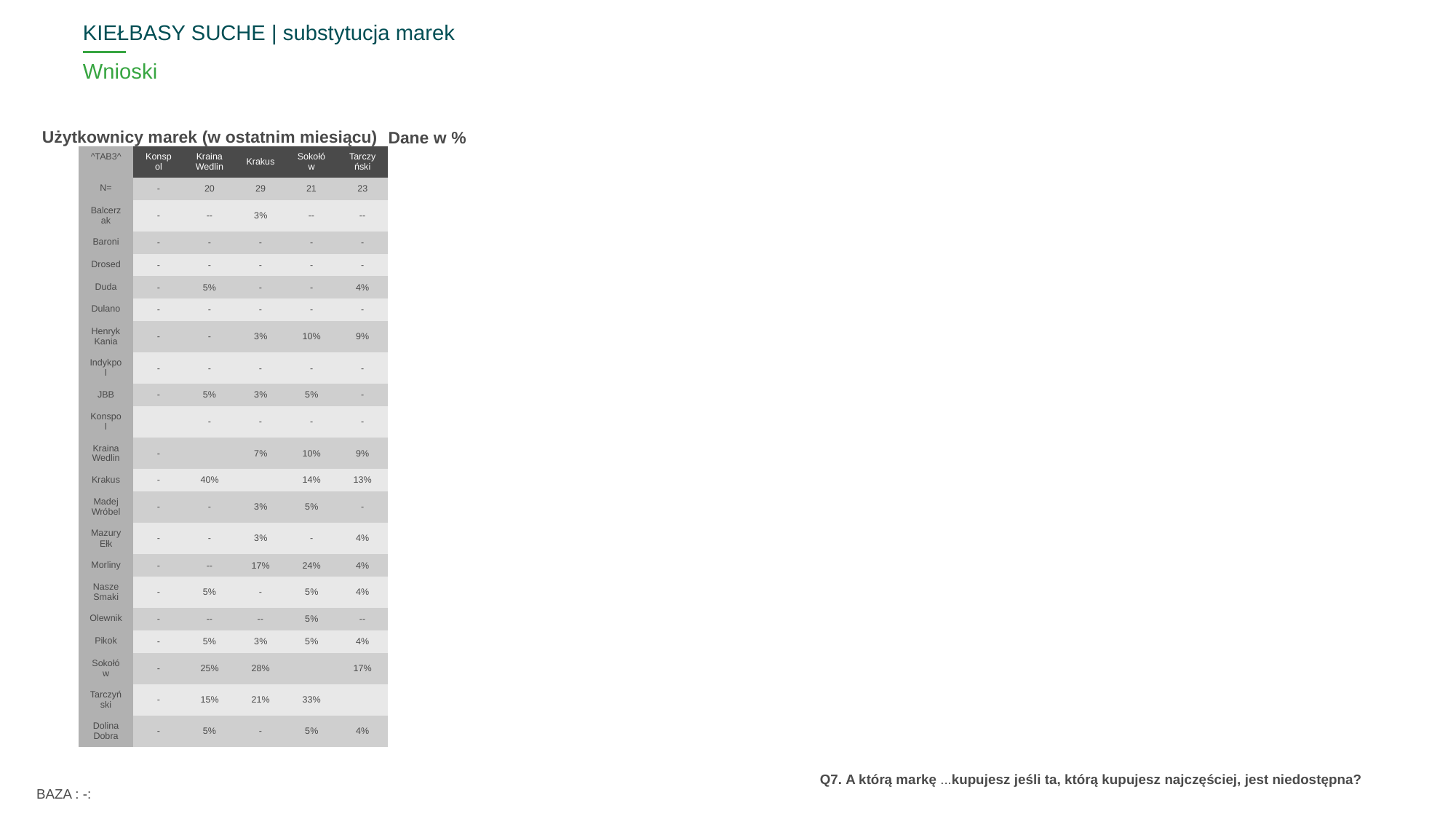

KIEŁBASY SUCHE | substytucja marek
# Wnioski
Użytkownicy marek (w ostatnim miesiącu)
Dane w %
| ^TAB3^ | Konspol | Kraina Wedlin | Krakus | Sokołów | Tarczyński |
| --- | --- | --- | --- | --- | --- |
| N= | - | 20 | 29 | 21 | 23 |
| Balcerzak | - | -- | 3% | -- | -- |
| Baroni | - | - | - | - | - |
| Drosed | - | - | - | - | - |
| Duda | - | 5% | - | - | 4% |
| Dulano | - | - | - | - | - |
| Henryk Kania | - | - | 3% | 10% | 9% |
| Indykpol | - | - | - | - | - |
| JBB | - | 5% | 3% | 5% | - |
| Konspol |  | - | - | - | - |
| Kraina Wedlin | - |  | 7% | 10% | 9% |
| Krakus | - | 40% |  | 14% | 13% |
| Madej Wróbel | - | - | 3% | 5% | - |
| Mazury Ełk | - | - | 3% | - | 4% |
| Morliny | - | -- | 17% | 24% | 4% |
| Nasze Smaki | - | 5% | - | 5% | 4% |
| Olewnik | - | -- | -- | 5% | -- |
| Pikok | - | 5% | 3% | 5% | 4% |
| Sokołów | - | 25% | 28% |  | 17% |
| Tarczyński | - | 15% | 21% | 33% |  |
| Dolina Dobra | - | 5% | - | 5% | 4% |

BAZA : -:
Q7. A którą markę ...kupujesz jeśli ta, którą kupujesz najczęściej, jest niedostępna?